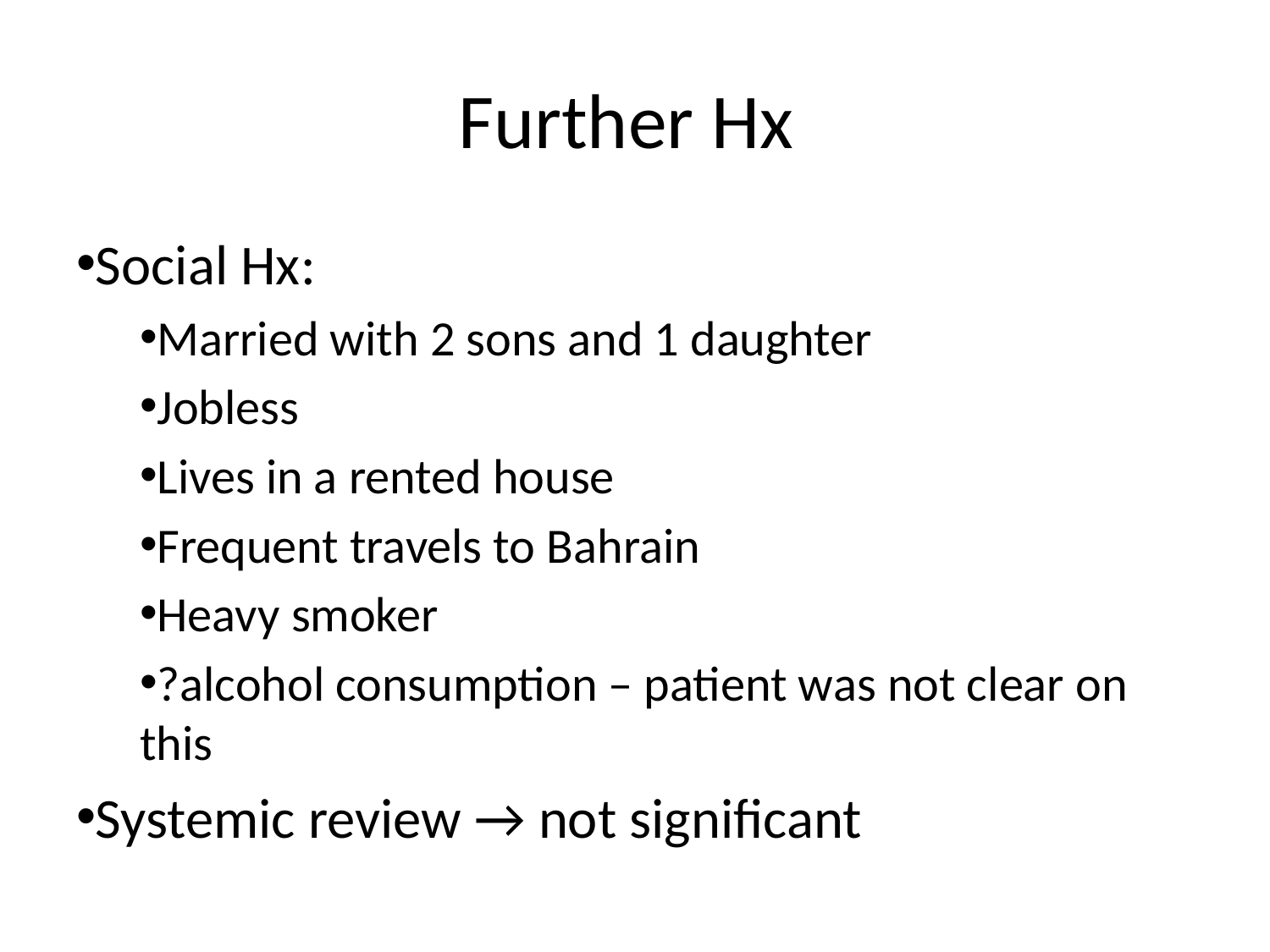

# Further Hx
Social Hx:
Married with 2 sons and 1 daughter
Jobless
Lives in a rented house
Frequent travels to Bahrain
Heavy smoker
?alcohol consumption – patient was not clear on this
Systemic review → not significant